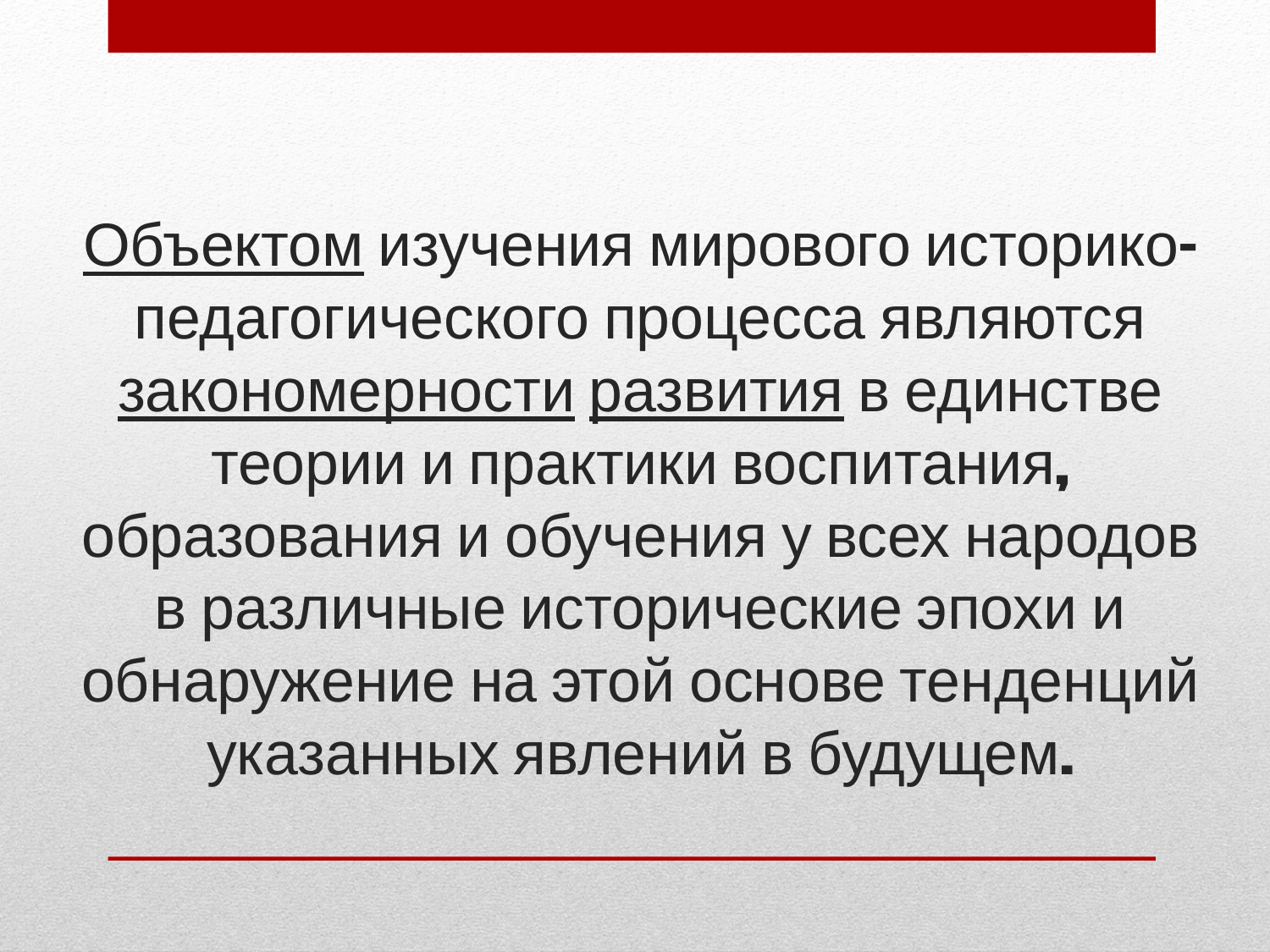

# Объектом изучения мирового историко-педагогического процесса являются закономерности развития в единстве теории и практики воспитания, образования и обучения у всех народов в различные исторические эпохи и обнаружение на этой основе тенденций указанных явлений в будущем.